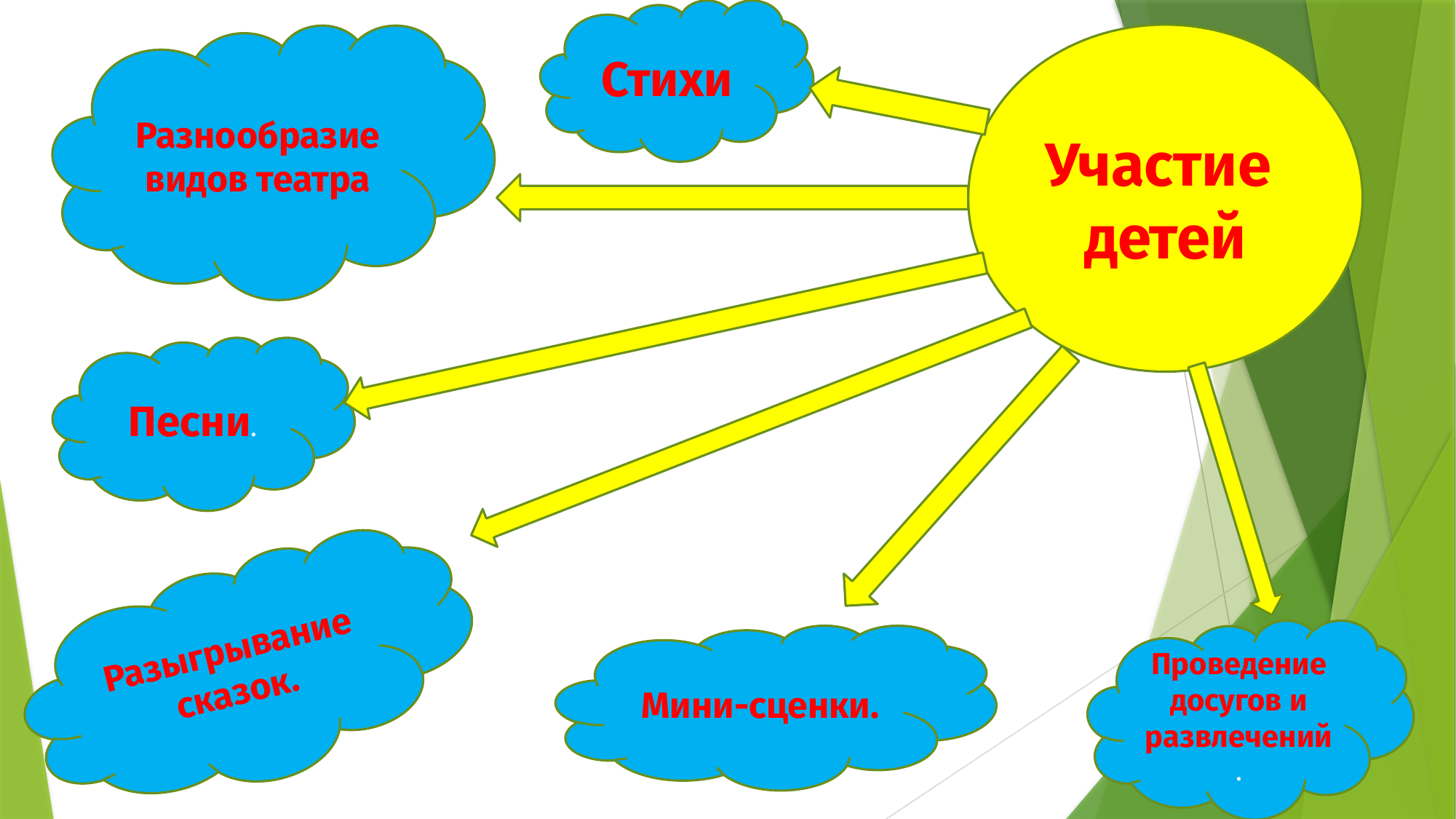

Стихи
Разнообразие видов театра
Участие
детей

Песни.

Разыгрывание сказок.
Проведение досугов и развлечений.
Мини-сценки.